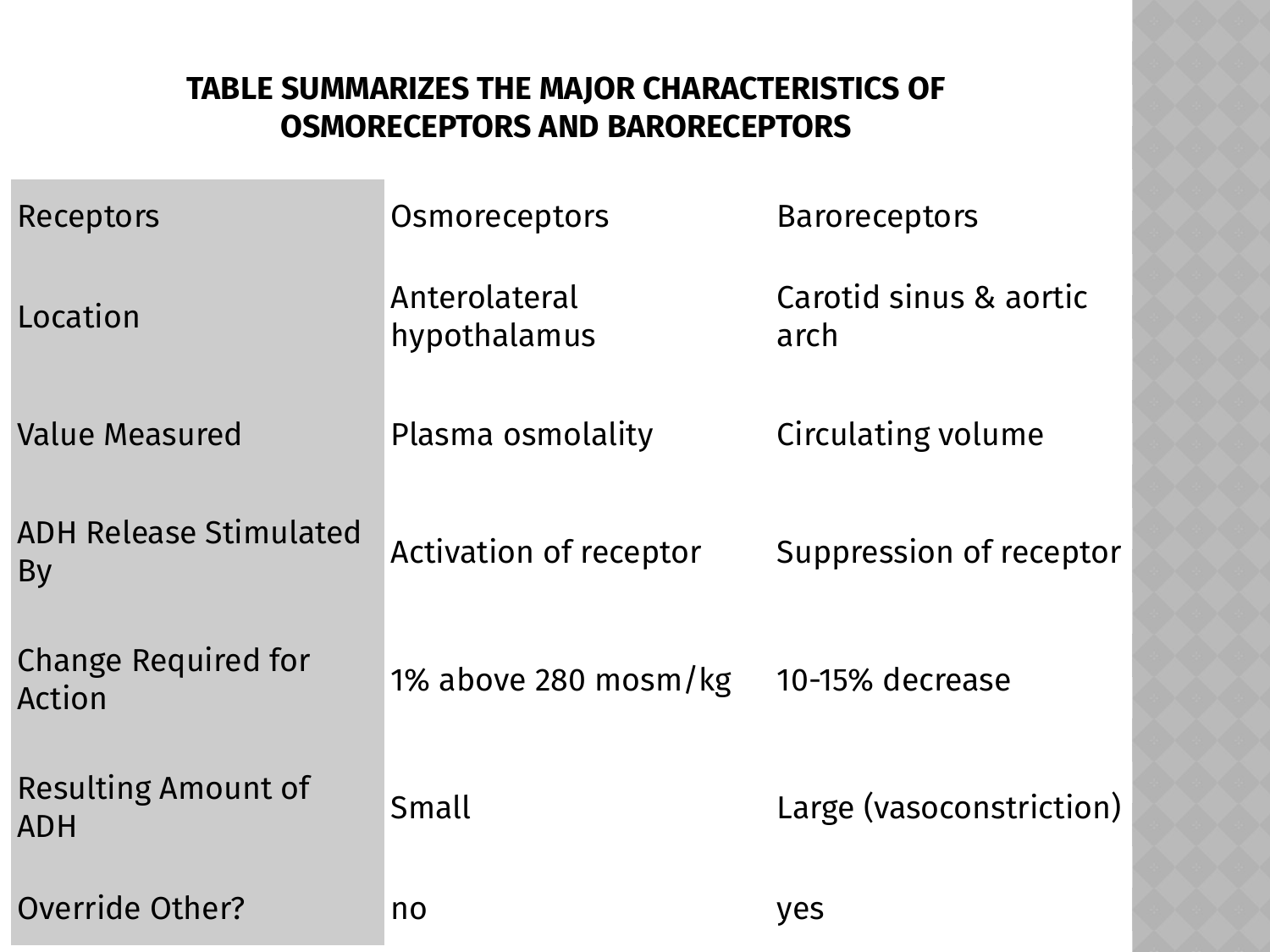

# Table summarizes the major characteristics of osmoreceptors and baroreceptors
| Receptors | Osmoreceptors | Baroreceptors |
| --- | --- | --- |
| Location | Anterolateral hypothalamus | Carotid sinus & aortic arch |
| Value Measured | Plasma osmolality | Circulating volume |
| ADH Release Stimulated By | Activation of receptor | Suppression of receptor |
| Change Required for Action | 1% above 280 mosm/kg | 10-15% decrease |
| Resulting Amount of ADH | Small | Large (vasoconstriction) |
| Override Other? | no | yes |